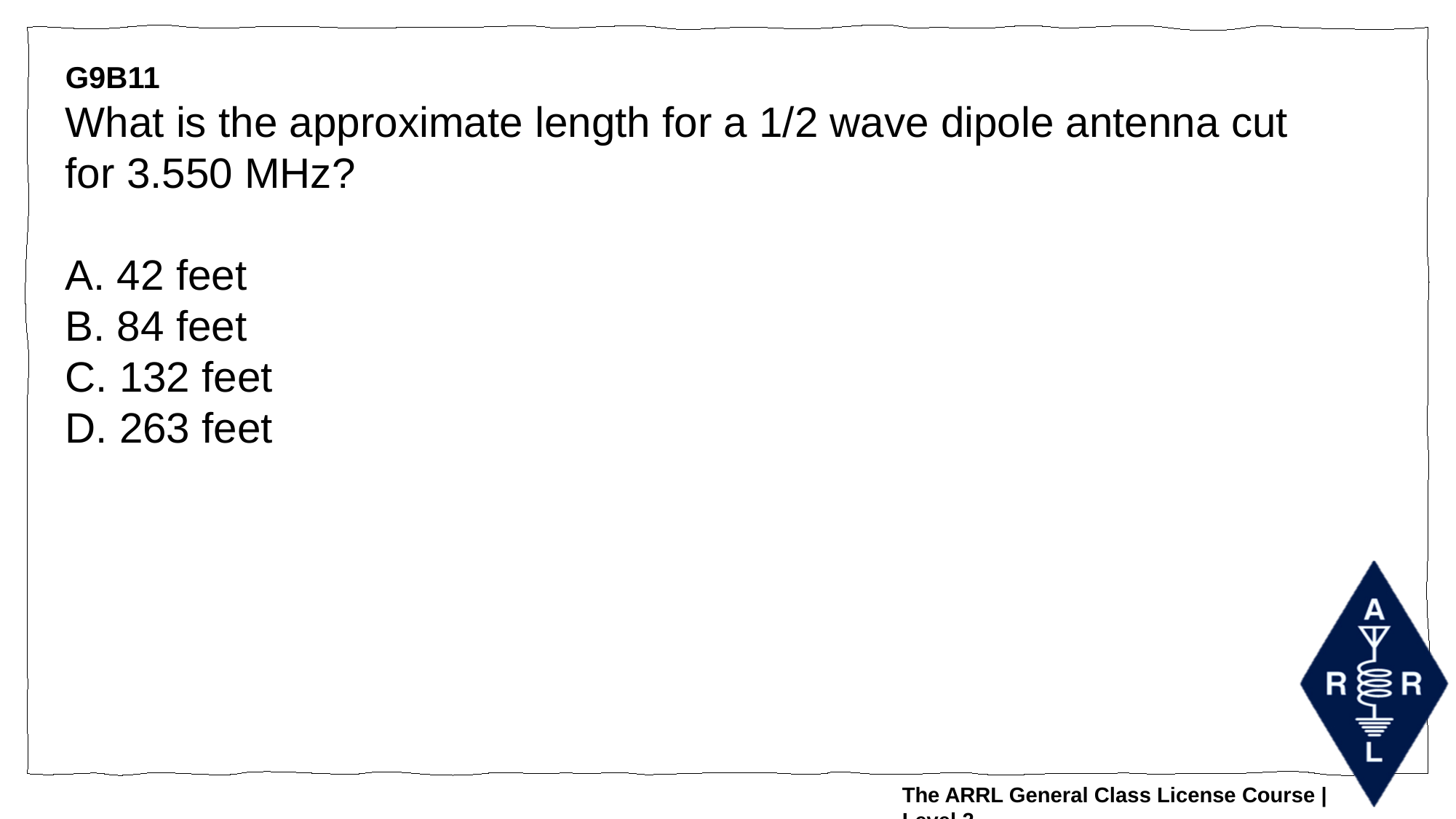

G9B11
What is the approximate length for a 1/2 wave dipole antenna cut for 3.550 MHz?

A. 42 feet
B. 84 feet
C. 132 feet
D. 263 feet